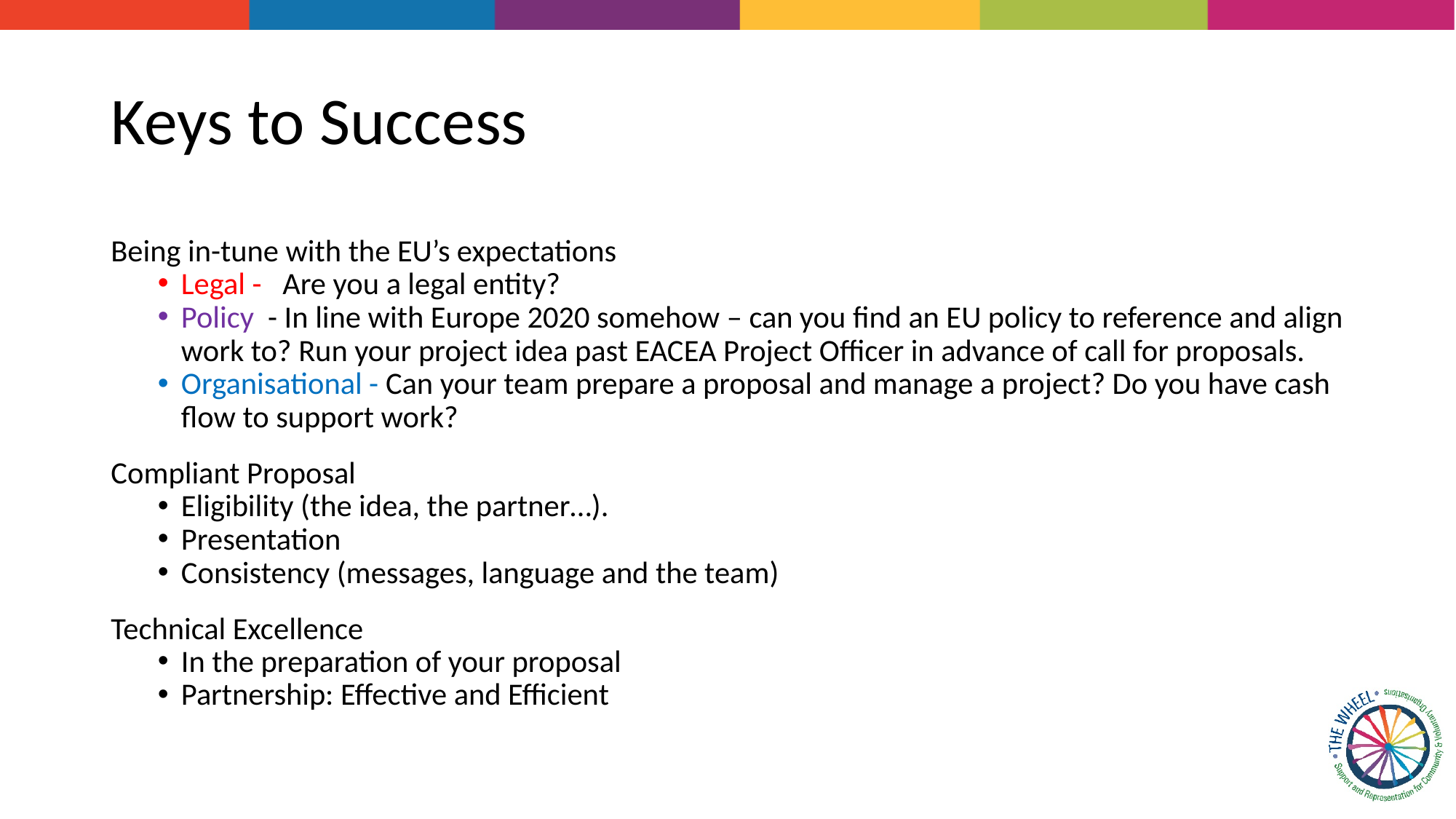

# Keys to Success
Being in-tune with the EU’s expectations
Legal -   Are you a legal entity?
Policy  - In line with Europe 2020 somehow – can you find an EU policy to reference and align work to? Run your project idea past EACEA Project Officer in advance of call for proposals.
Organisational - Can your team prepare a proposal and manage a project? Do you have cash flow to support work?
Compliant Proposal
Eligibility (the idea, the partner…).
Presentation
Consistency (messages, language and the team)
Technical Excellence
In the preparation of your proposal
Partnership: Effective and Efficient